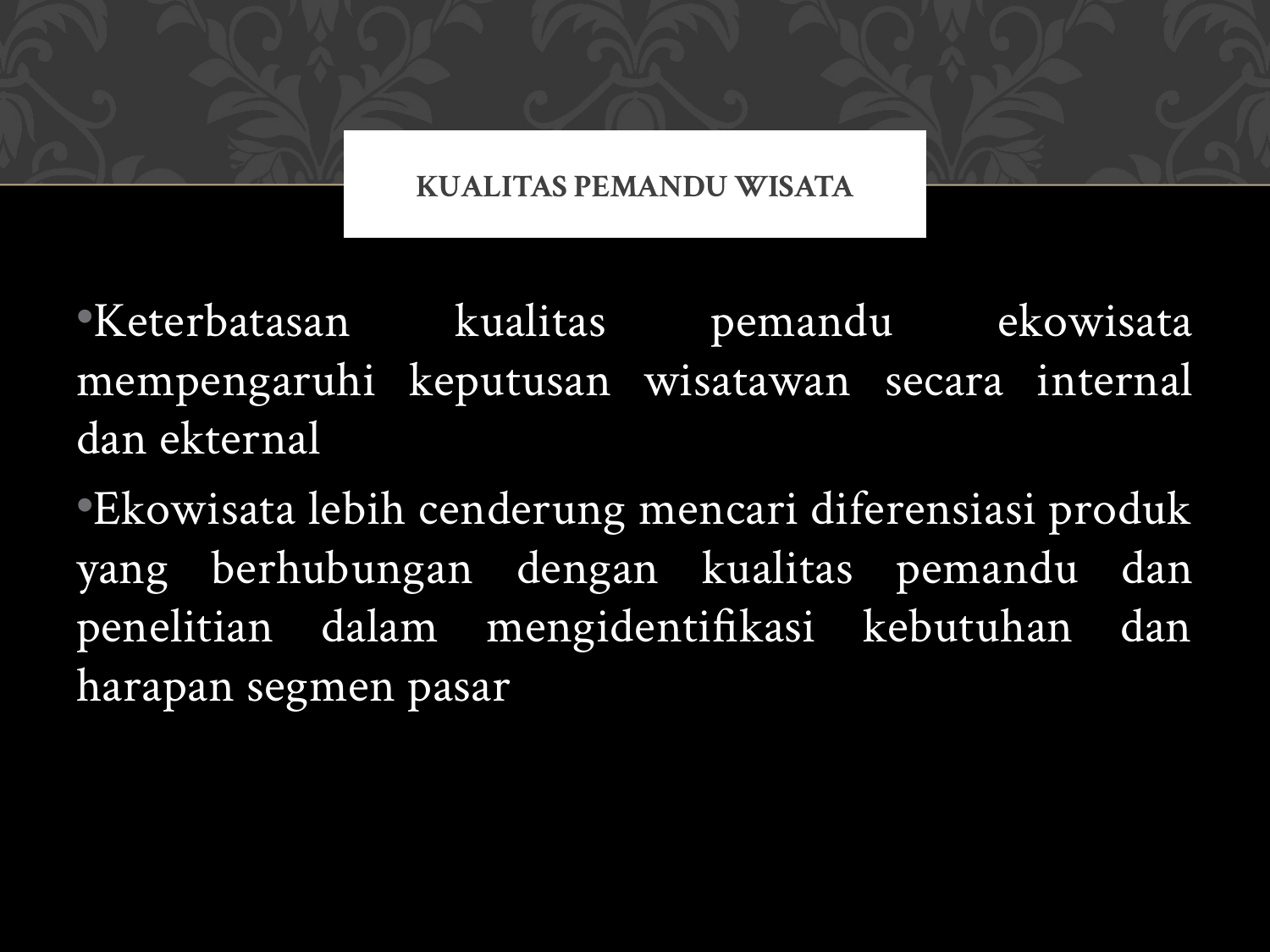

# Kualitas pemandu wisata
Keterbatasan kualitas pemandu ekowisata mempengaruhi keputusan wisatawan secara internal dan ekternal
Ekowisata lebih cenderung mencari diferensiasi produk yang berhubungan dengan kualitas pemandu dan penelitian dalam mengidentifikasi kebutuhan dan harapan segmen pasar